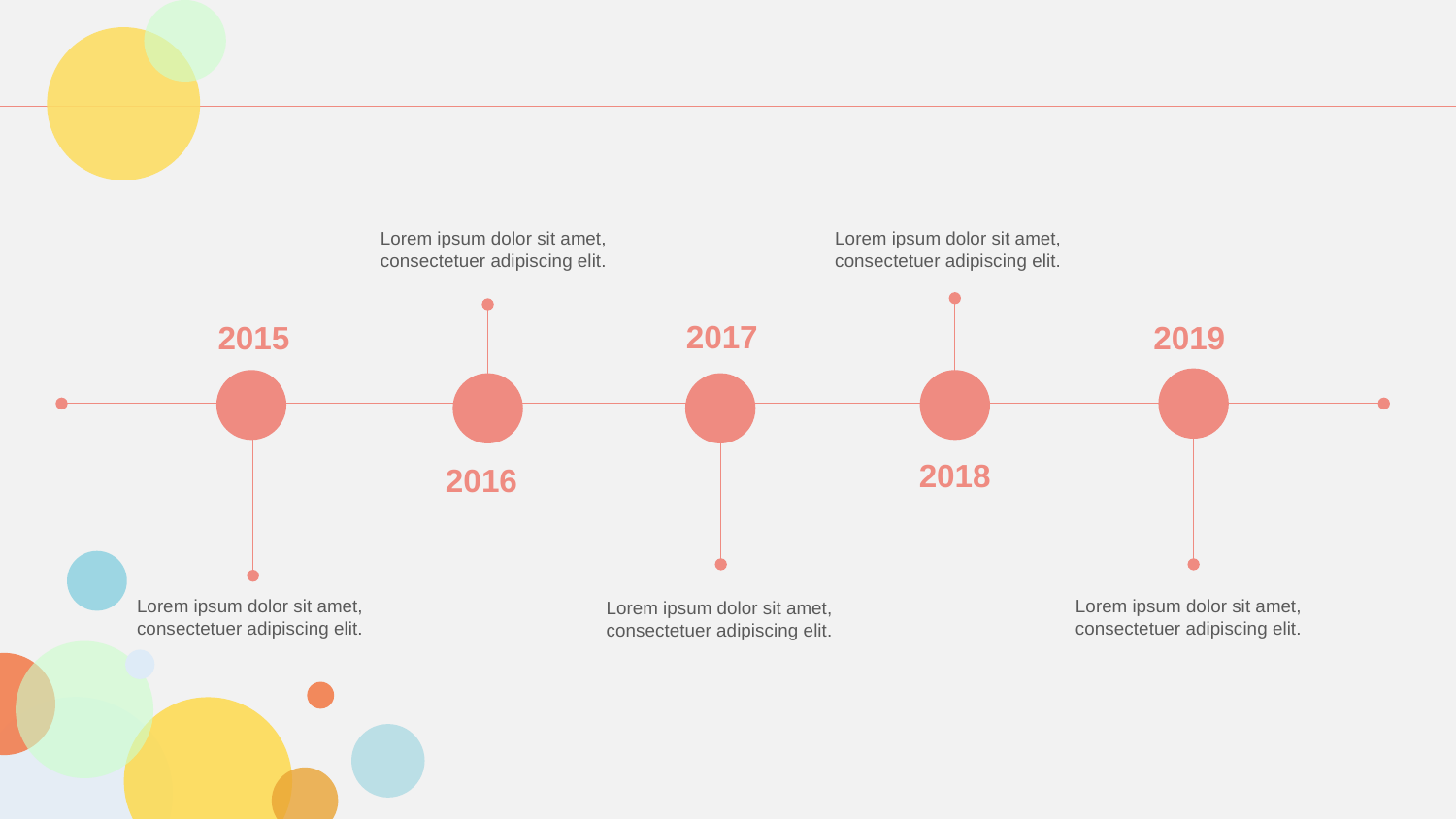

Lorem ipsum dolor sit amet, consectetuer adipiscing elit.
Lorem ipsum dolor sit amet, consectetuer adipiscing elit.
2017
2015
2019

2018
2016
Lorem ipsum dolor sit amet, consectetuer adipiscing elit.
Lorem ipsum dolor sit amet, consectetuer adipiscing elit.
Lorem ipsum dolor sit amet, consectetuer adipiscing elit.